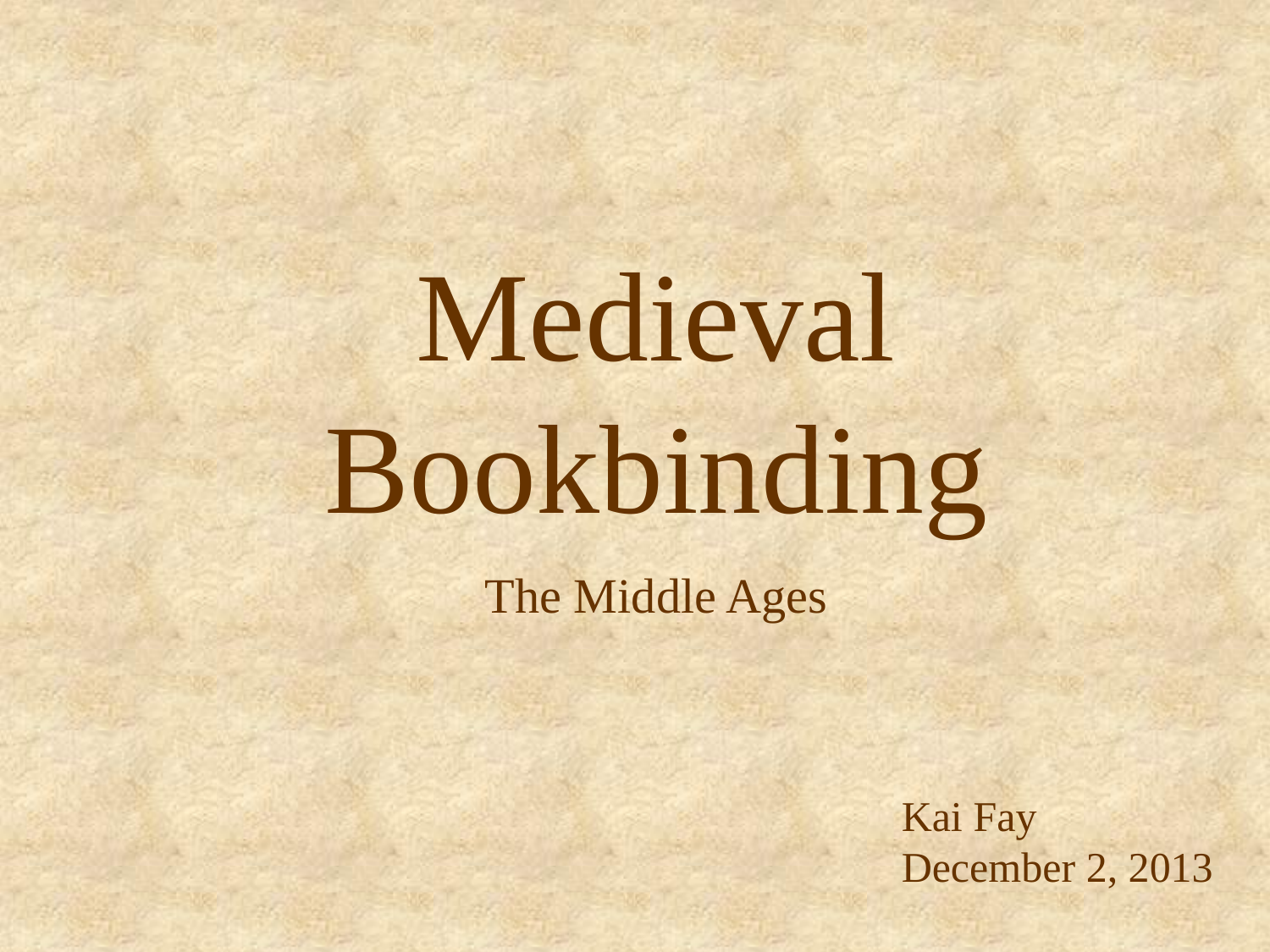

# Medieval Bookbinding The Middle Ages
Kai Fay
December 2, 2013